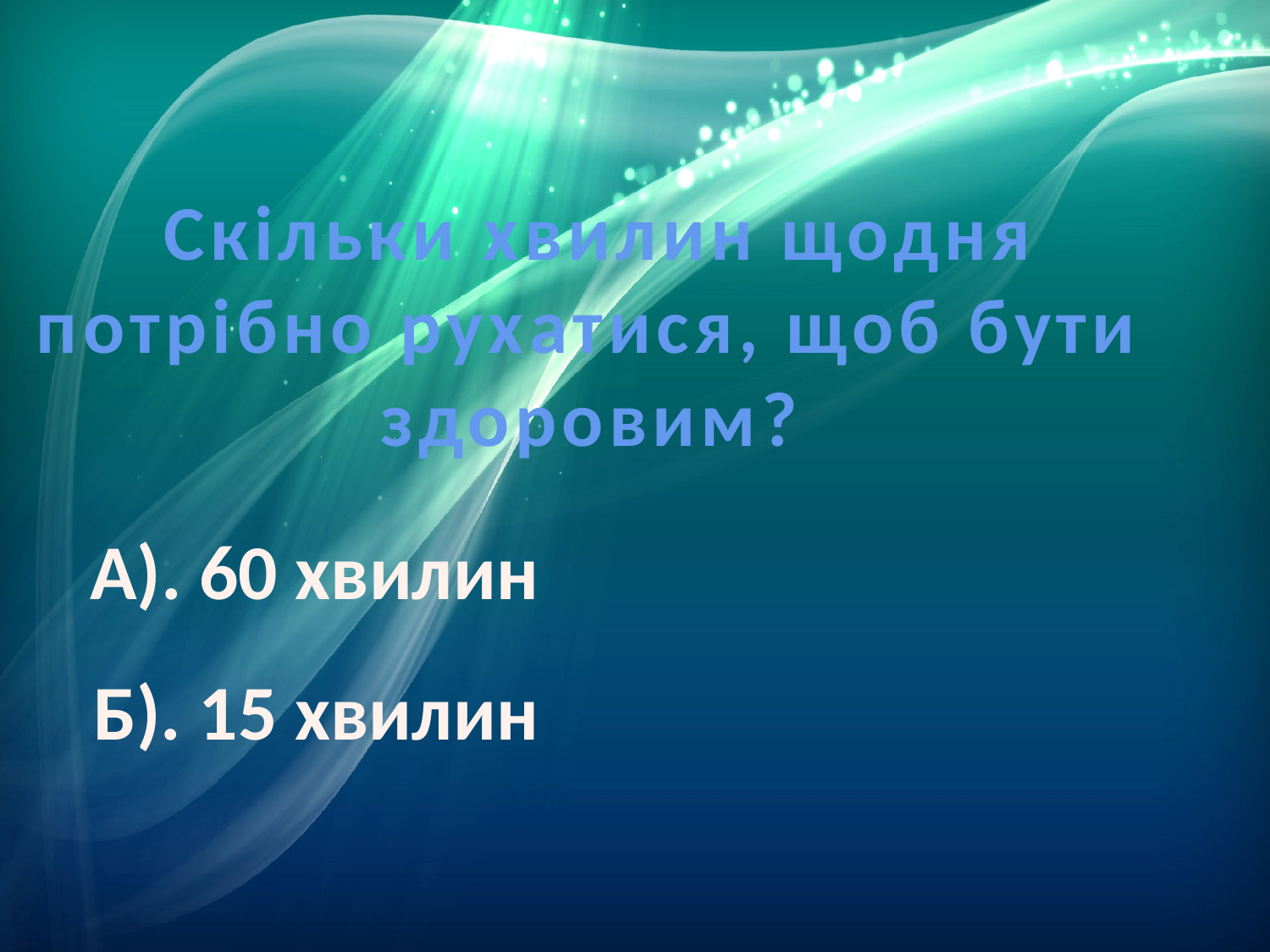

Скільки хвилин щодня потрібно рухатися, щоб бути здоровим?
А). 60 хвилин
Б). 15 хвилин